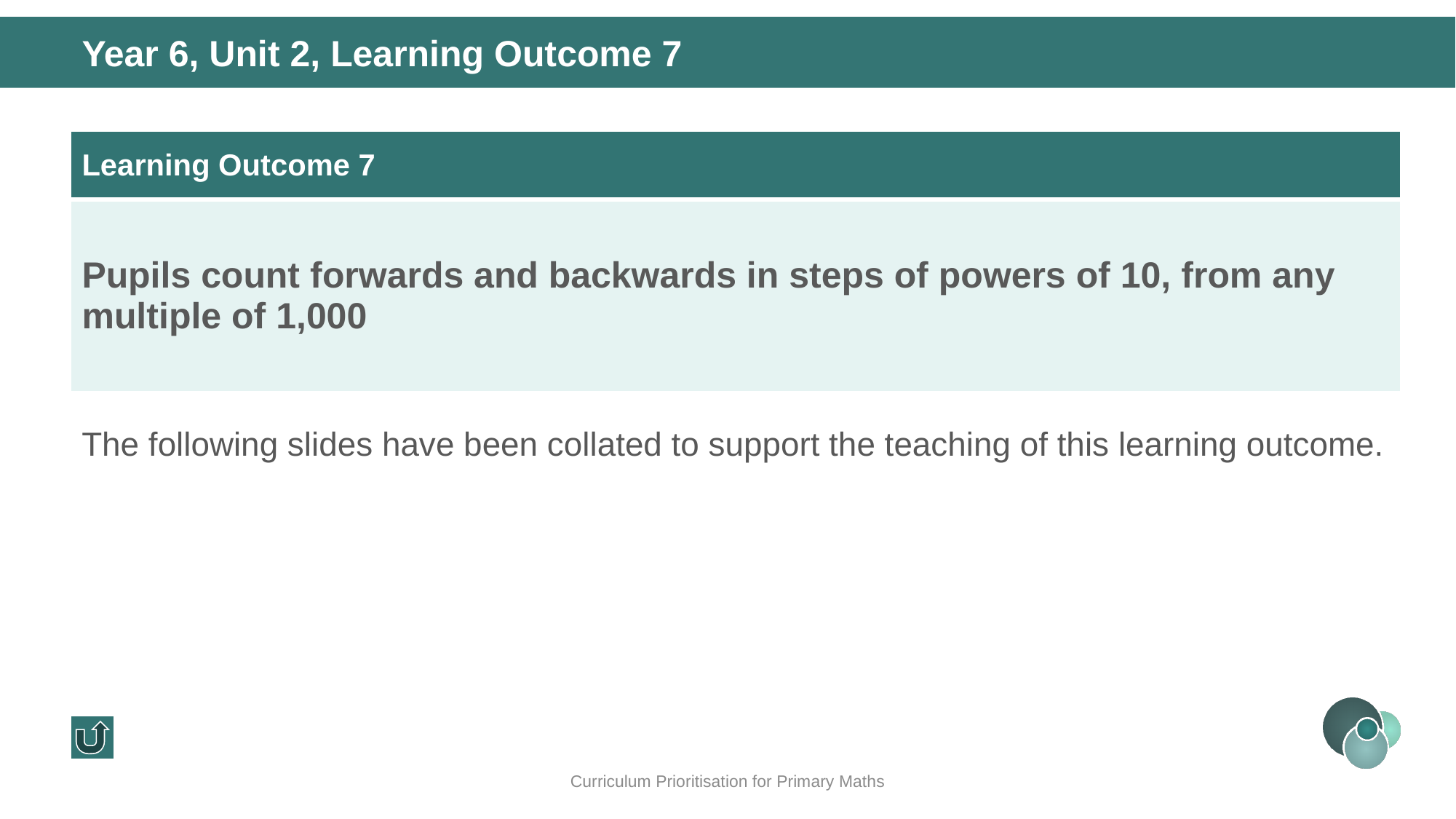

Year 6, Unit 2, Learning Outcome 7
| Learning Outcome 7 |
| --- |
| Pupils count forwards and backwards in steps of powers of 10, from any multiple of 1,000 |
The following slides have been collated to support the teaching of this learning outcome.

Curriculum Prioritisation for Primary Maths